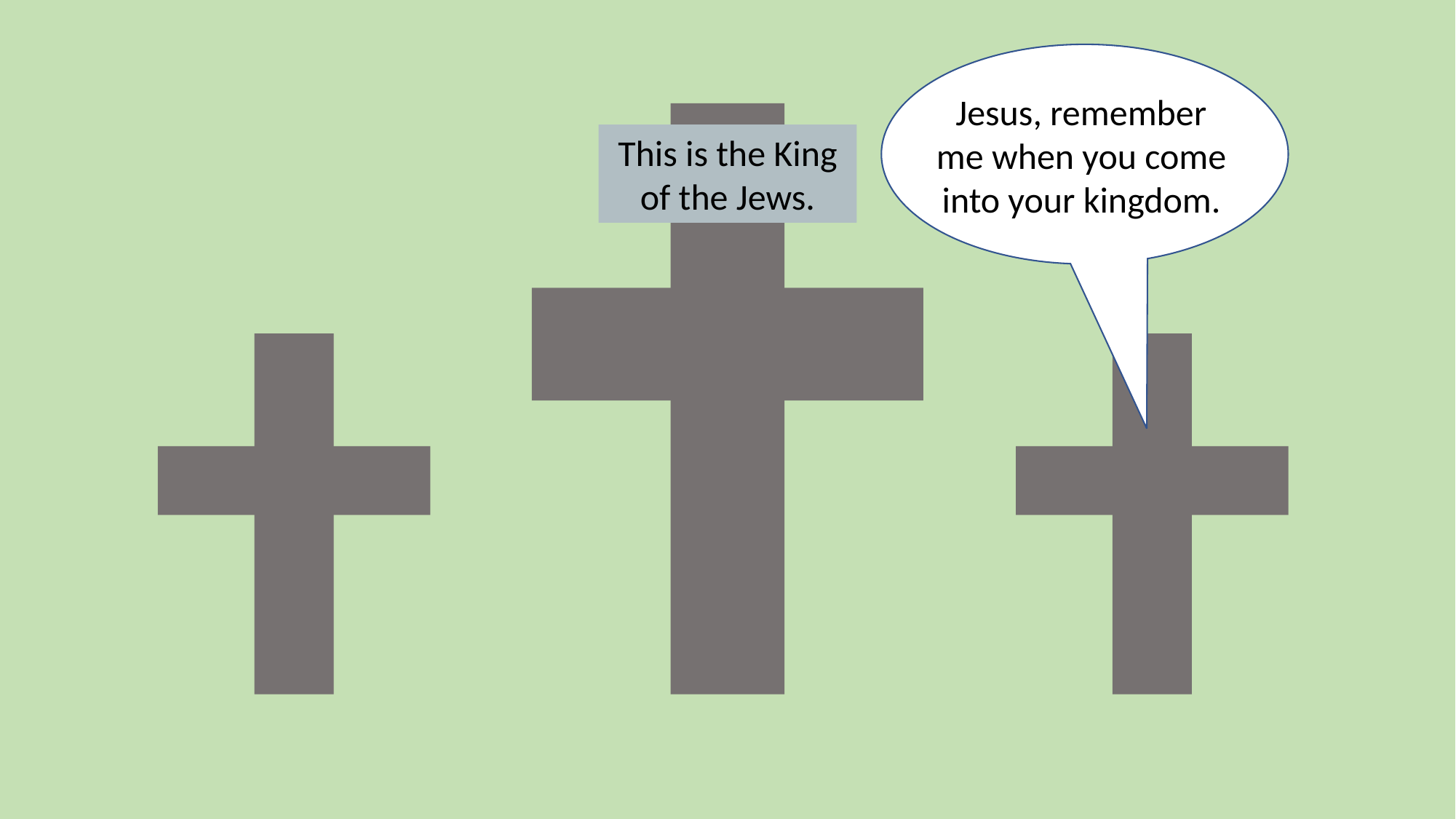

Jesus, remember me when you come into your kingdom.

This is the King of the Jews.